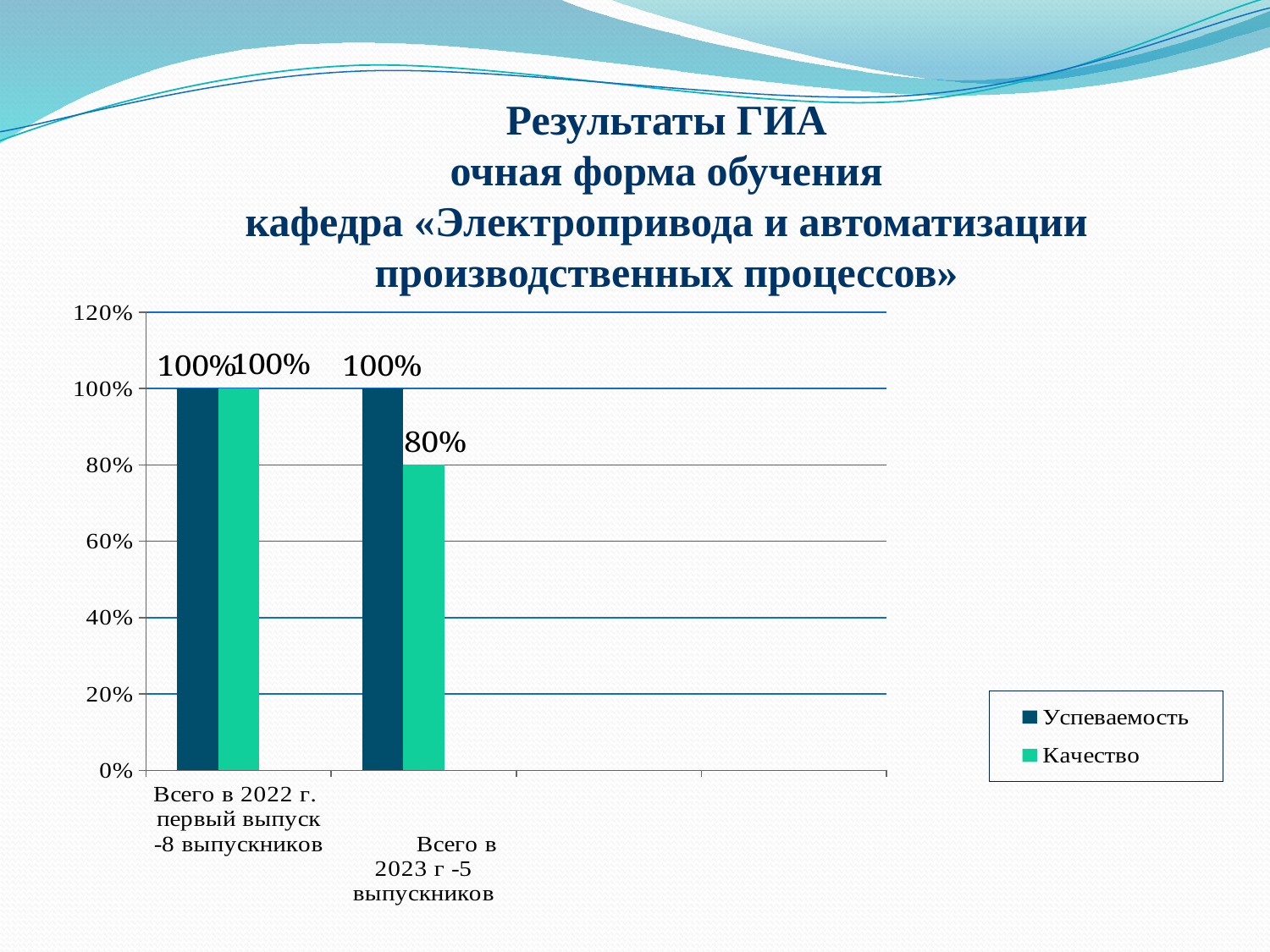

# Результаты ГИА очная форма обучения кафедра «Электропривода и автоматизации производственных процессов»

### Chart

| Category | Успеваемость | Качество | Столбец1 |
|---|---|---|---|
| Всего в 2022 г.  первый выпуск -8 выпускников | 1.0 | 1.0 | None |
|                                                                 Всего в 2023 г -5 выпускников | 1.0 | 0.8 | None |